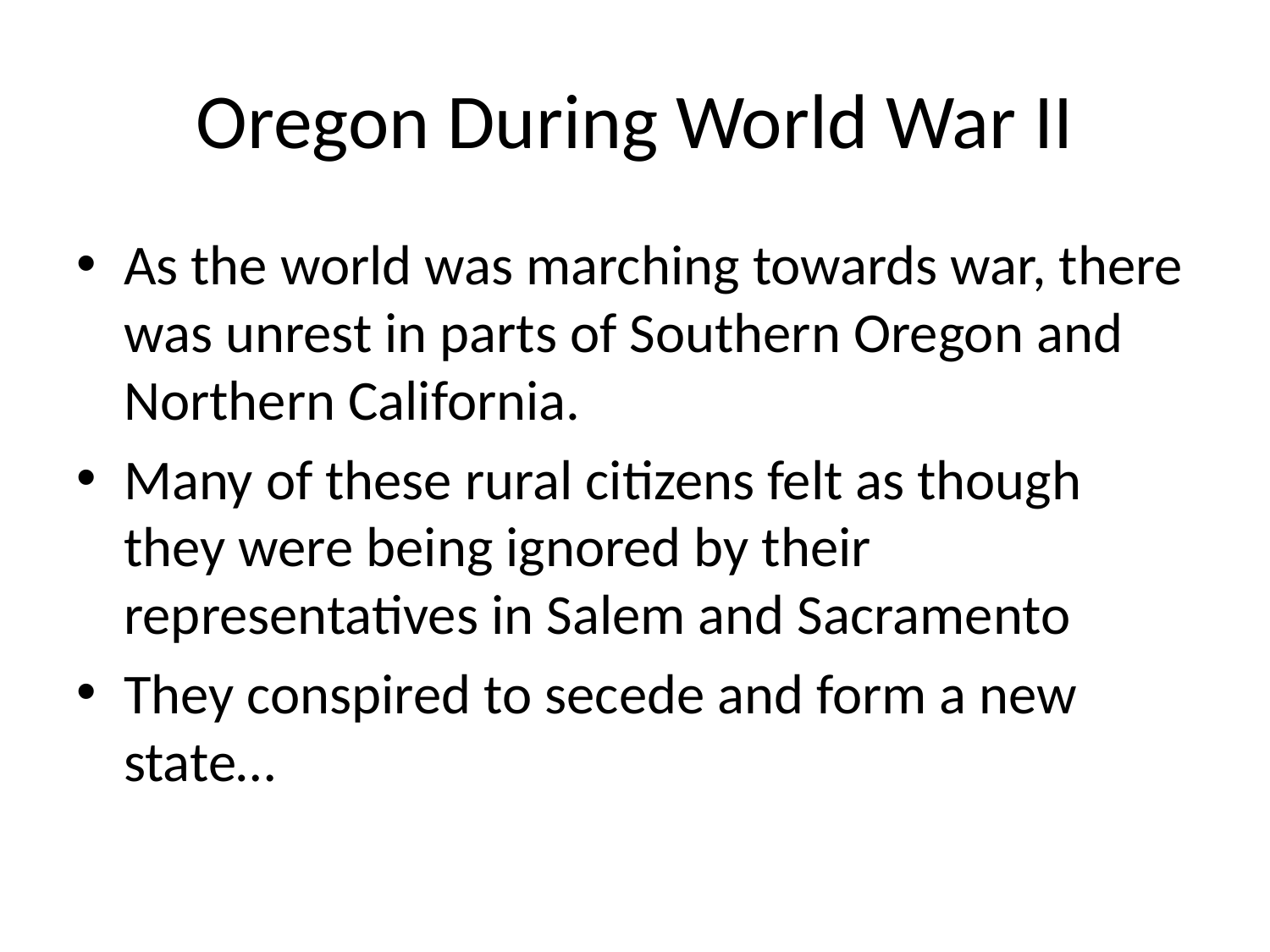

# Oregon During World War II
As the world was marching towards war, there was unrest in parts of Southern Oregon and Northern California.
Many of these rural citizens felt as though they were being ignored by their representatives in Salem and Sacramento
They conspired to secede and form a new state…